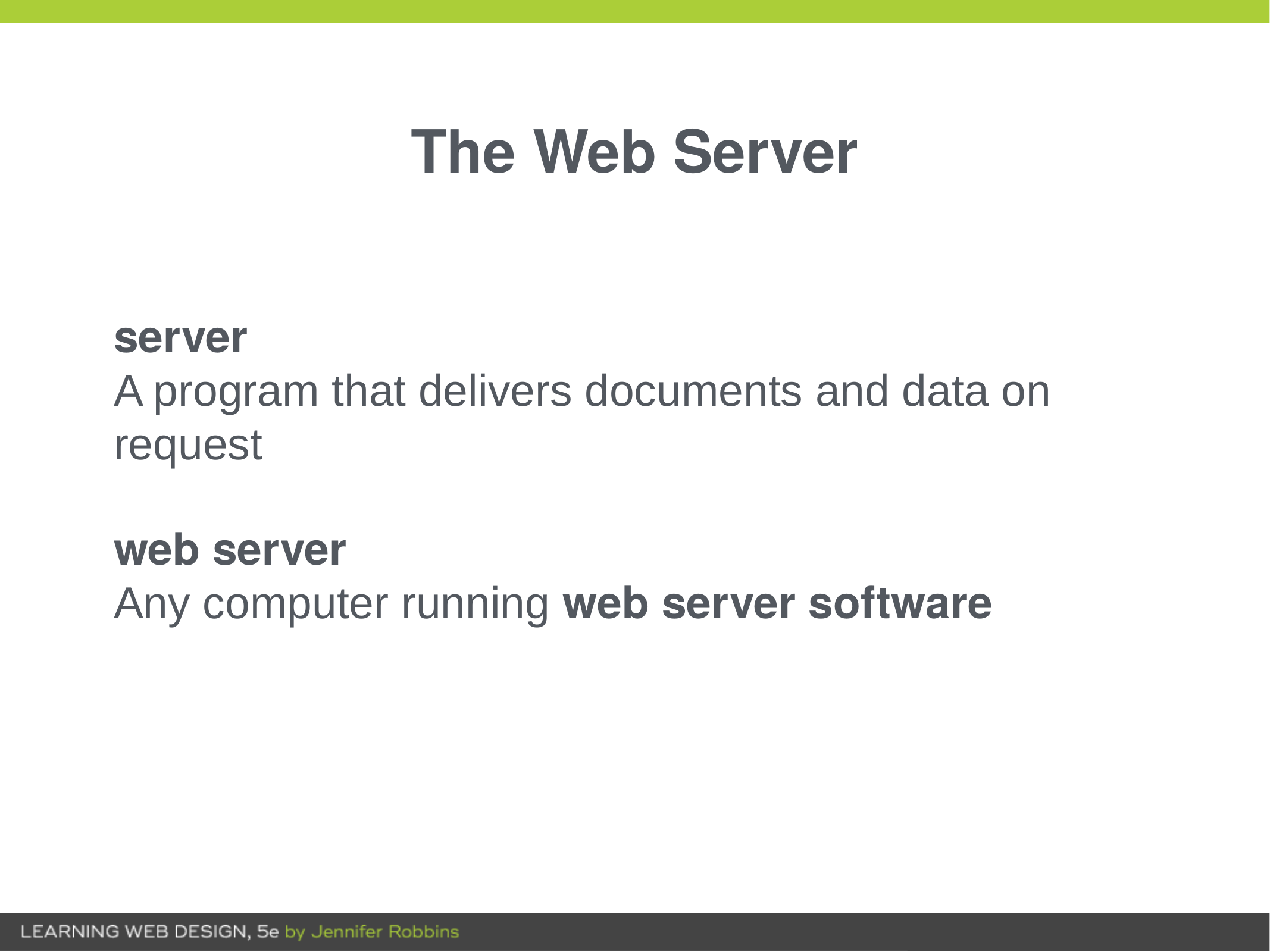

# The Web Server
server
A program that delivers documents and data on request
web server
Any computer running web server software